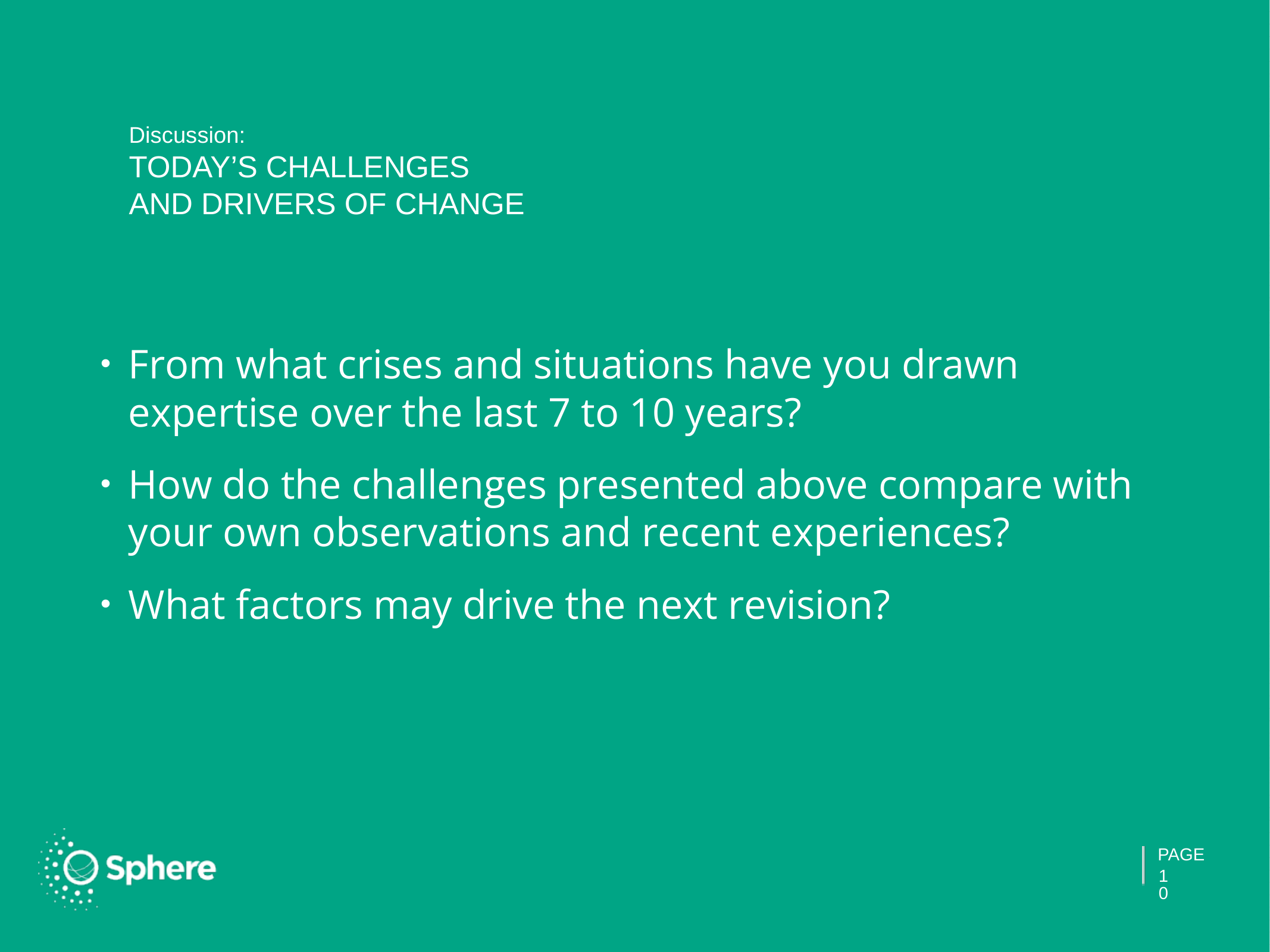

# Discussion: TODAY’S CHALLENGES and drivers of change
From what crises and situations have you drawn expertise over the last 7 to 10 years?
How do the challenges presented above compare with your own observations and recent experiences?
What factors may drive the next revision?

10